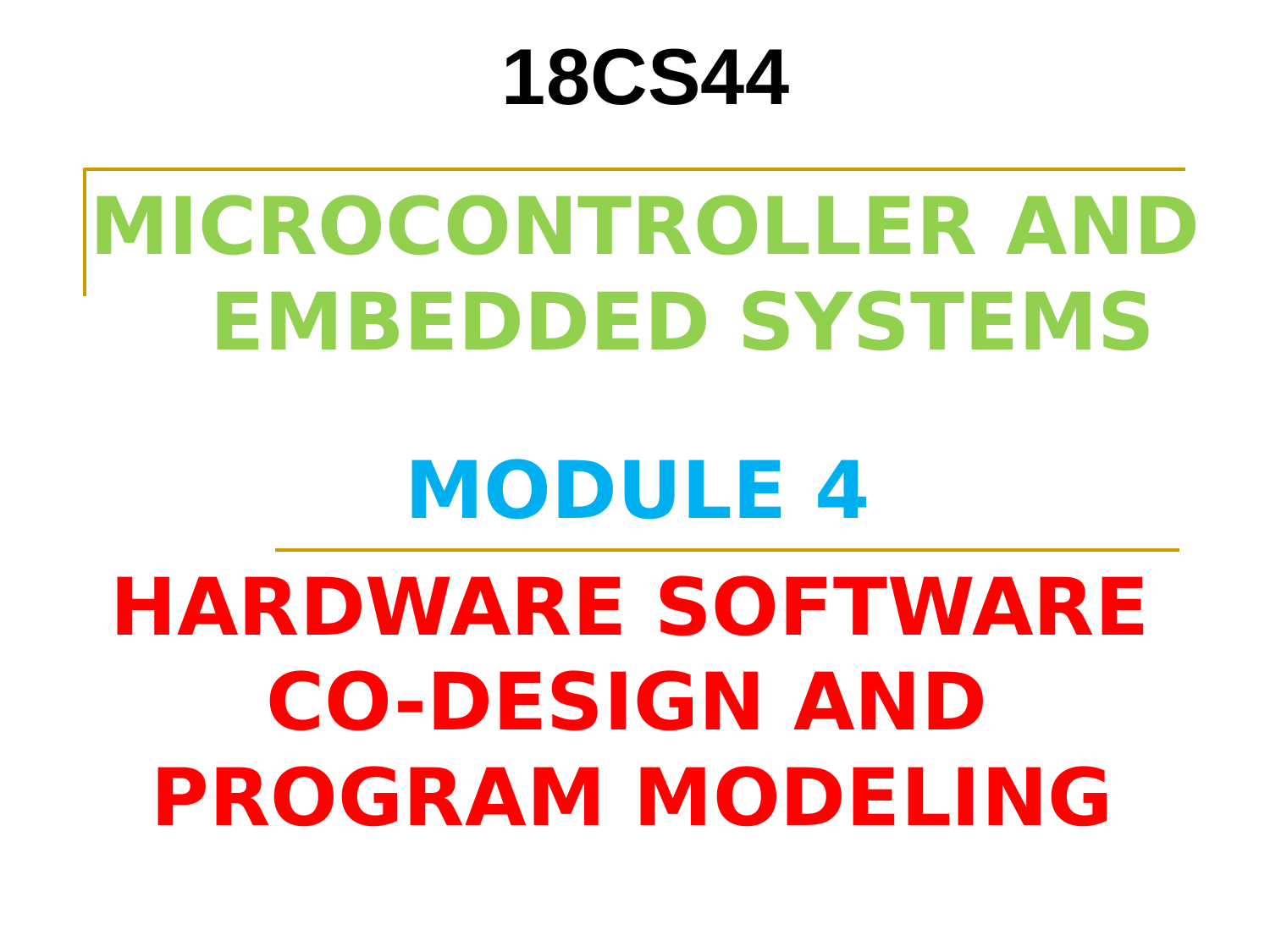

# 18CS44

MICROCONTROLLER AND  EMBEDDED SYSTEMS
MODULE 4  HARDWARE SOFTWARE
CO-DESIGN AND  PROGRAM MODELING